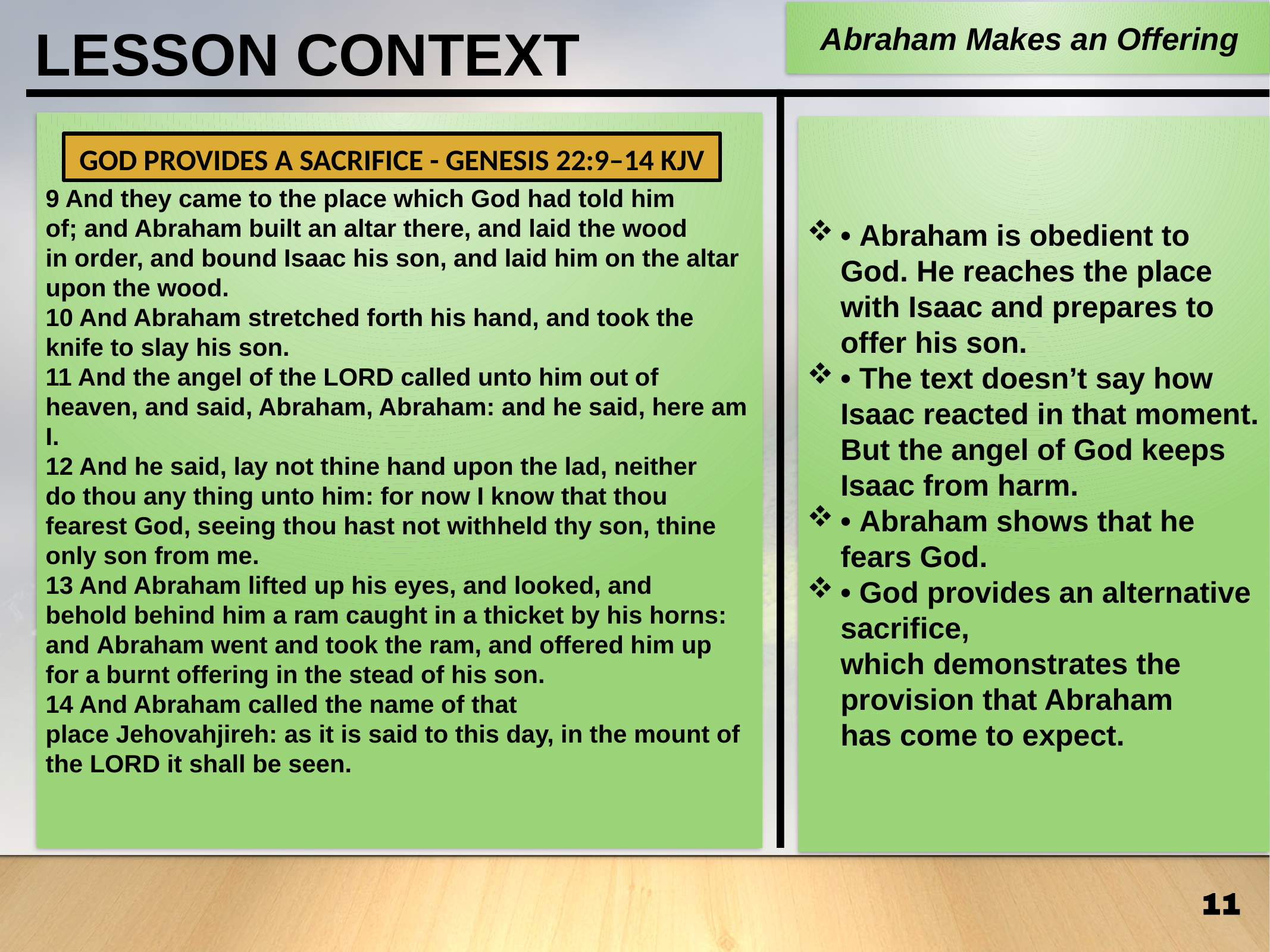

Abraham Makes an Offering
LESSON CONTEXT
9 And they came to the place which God had told him of; and Abraham built an altar there, and laid the wood in order, and bound Isaac his son, and laid him on the altar upon the wood.
10 And Abraham stretched forth his hand, and took the knife to slay his son.
11 And the angel of the LORD called unto him out of heaven, and said, Abraham, Abraham: and he said, here am I.
12 And he said, lay not thine hand upon the lad, neither do thou any thing unto him: for now I know that thou fearest God, seeing thou hast not withheld thy son, thine only son from me.
13 And Abraham lifted up his eyes, and looked, and behold behind him a ram caught in a thicket by his horns: and Abraham went and took the ram, and offered him up for a burnt offering in the stead of his son.
14 And Abraham called the name of that place Jehovahjireh: as it is said to this day, in the mount of the LORD it shall be seen.
• Abraham is obedient to God. He reaches the place with Isaac and prepares to offer his son.
• The text doesn’t say how Isaac reacted in that moment. But the angel of God keeps Isaac from harm.
• Abraham shows that he fears God.
• God provides an alternative sacrifice, which demonstrates the provision that Abraham has come to expect.
God Provides a Sacrifice - Genesis 22:9–14 KJV

11